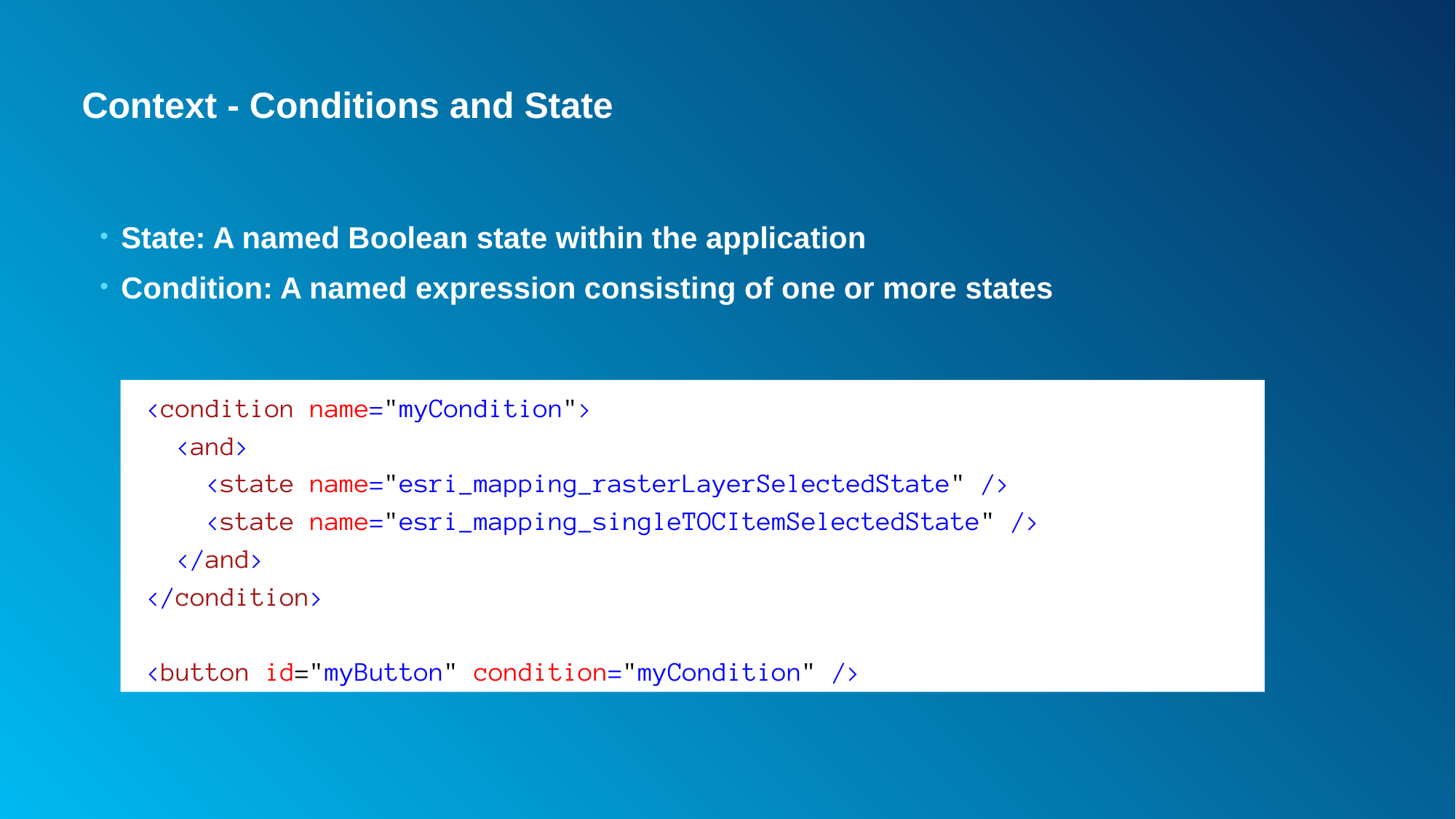

# Context - Conditions and State
State: A named Boolean state within the application
Condition: A named expression consisting of one or more states

 <condition name="myCondition">
   <and>
     <state name="esri_mapping_rasterLayerSelectedState""/>
     <state name="esri_mapping_singleTOCItemSelectedState""/>
   </and>
 </condition>

 <button id="myButton" condition="myCondition""/>